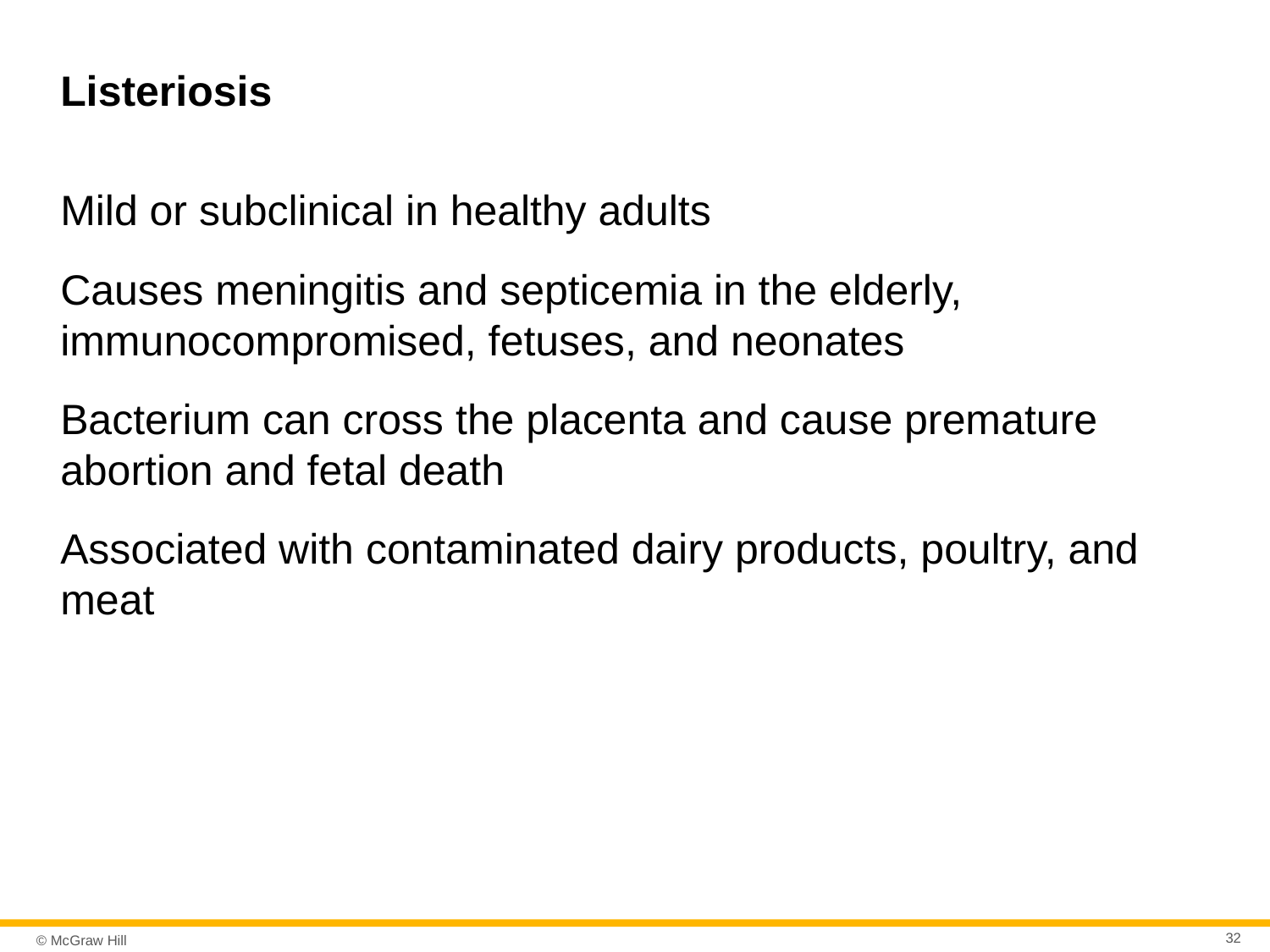

# Listeriosis
Mild or subclinical in healthy adults
Causes meningitis and septicemia in the elderly, immunocompromised, fetuses, and neonates
Bacterium can cross the placenta and cause premature abortion and fetal death
Associated with contaminated dairy products, poultry, and meat